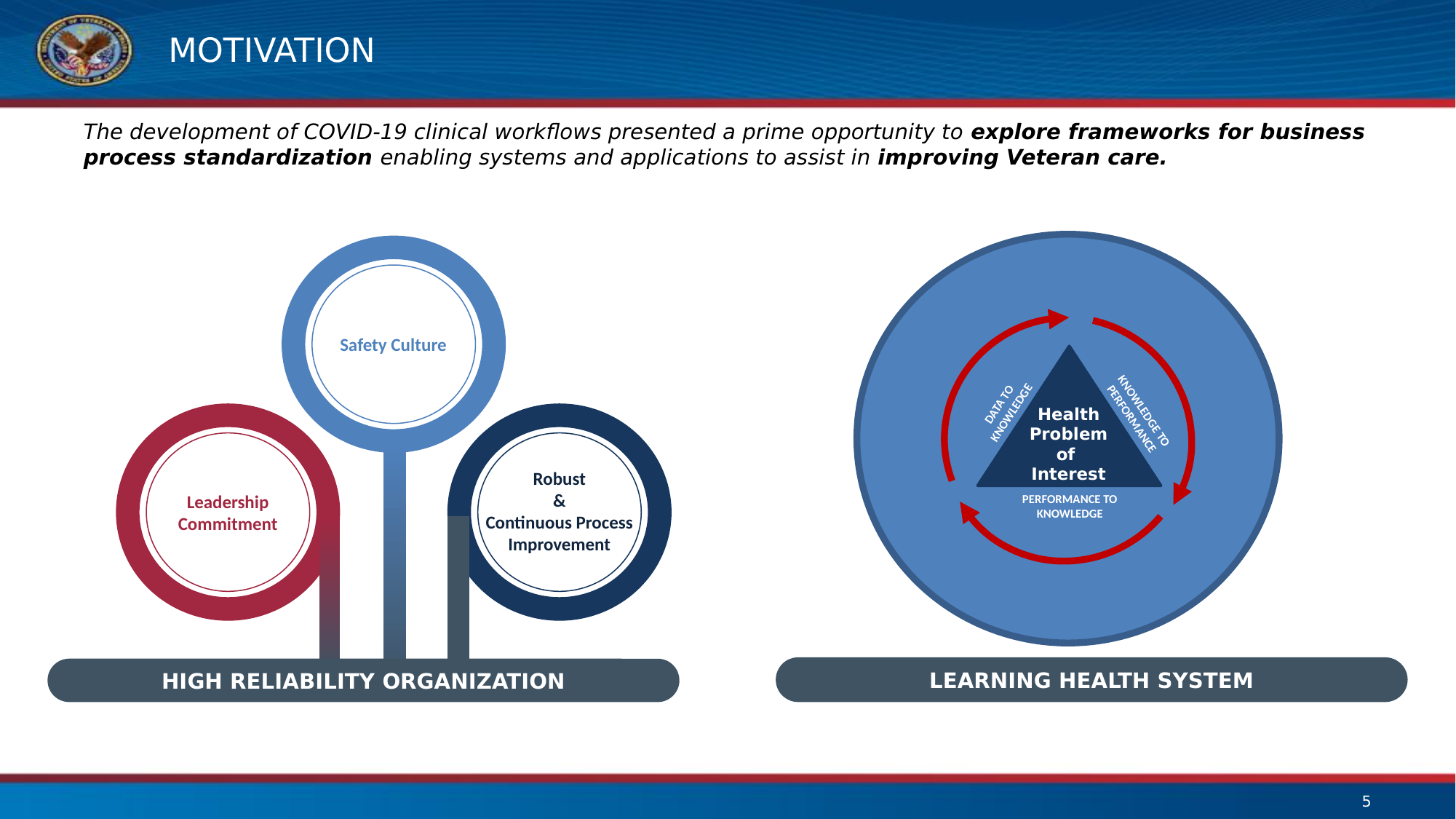

# Motivation
The development of COVID-19 clinical workflows presented a prime opportunity to explore frameworks for business process standardization enabling systems and applications to assist in improving Veteran care.

INCENTIVES – CULTURE – LEADERSHIP – INCENTIVES – CULTURE – LEADERSHIP – INCENTIVES – CULTURE – LEADERSHIP

Data to Knowledge
Knowledge to Performance
Performance to Knowledge
LEARNING HEALTH SYSTEM

Safety Culture

Robust
 &
Continuous Process Improvement
Leadership Commitment

HIGH RELIABILITY ORGANIZATION
Health Problem
of
Interest
5